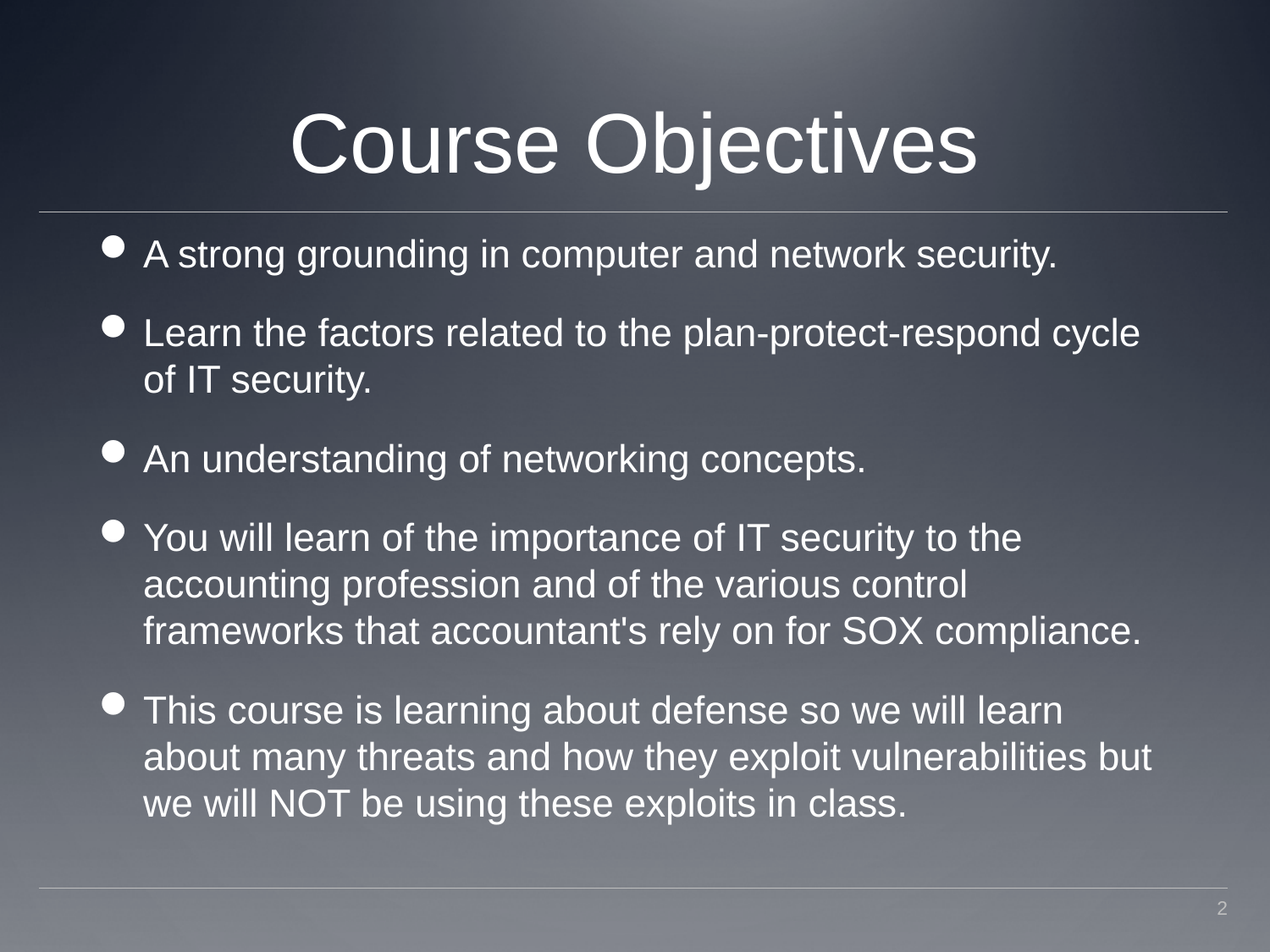

# Course Objectives
A strong grounding in computer and network security.
Learn the factors related to the plan-protect-respond cycle of IT security.
An understanding of networking concepts.
You will learn of the importance of IT security to the accounting profession and of the various control frameworks that accountant's rely on for SOX compliance.
This course is learning about defense so we will learn about many threats and how they exploit vulnerabilities but we will NOT be using these exploits in class.
2